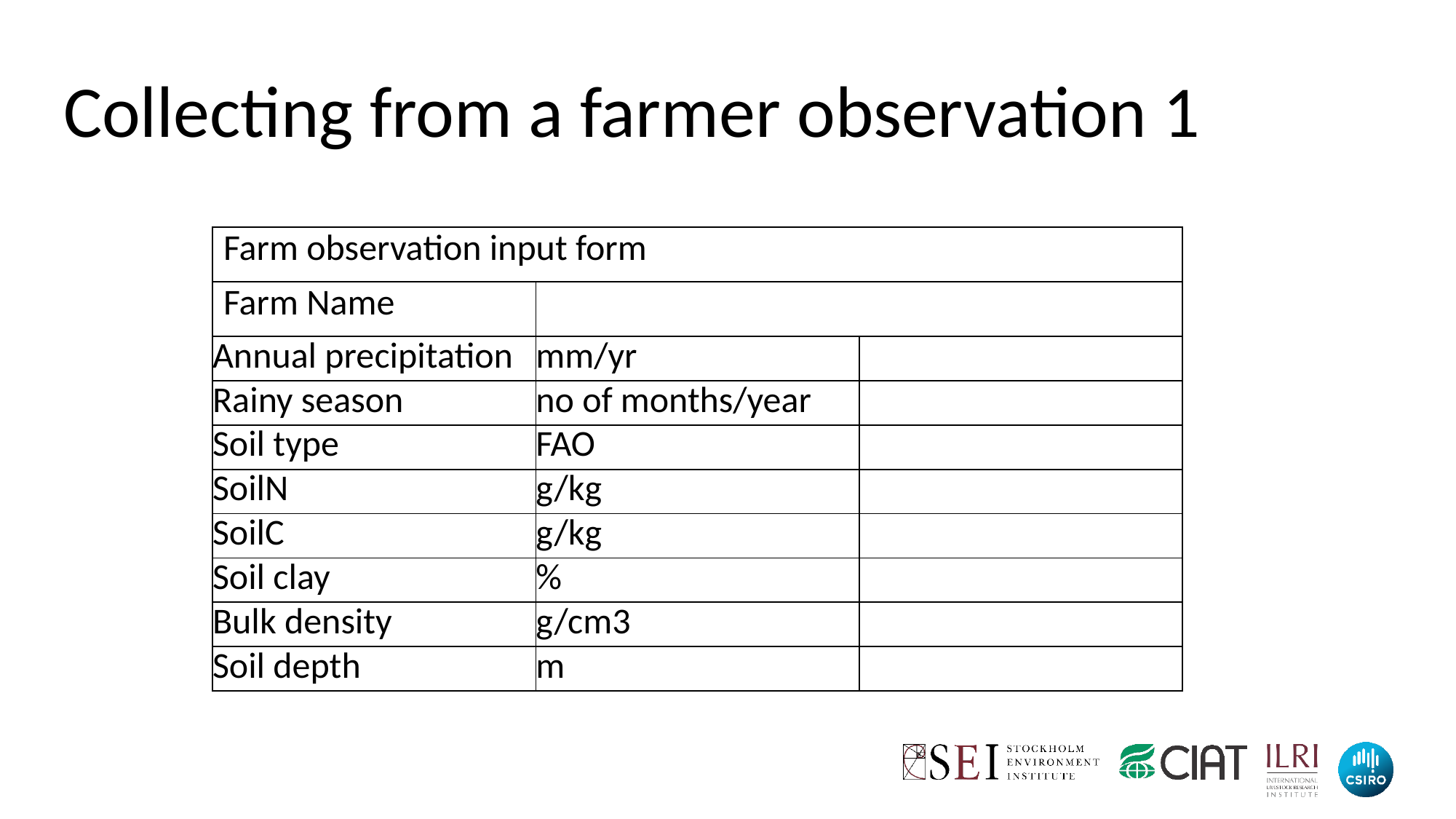

Collecting from a farmer observation 1
| Farm observation input form |  |  |
| --- | --- | --- |
| Farm Name |  |  |
| Annual precipitation | mm/yr |  |
| Rainy season | no of months/year |  |
| Soil type | FAO |  |
| SoilN | g/kg |  |
| SoilC | g/kg |  |
| Soil clay | % |  |
| Bulk density | g/cm3 |  |
| Soil depth | m |  |